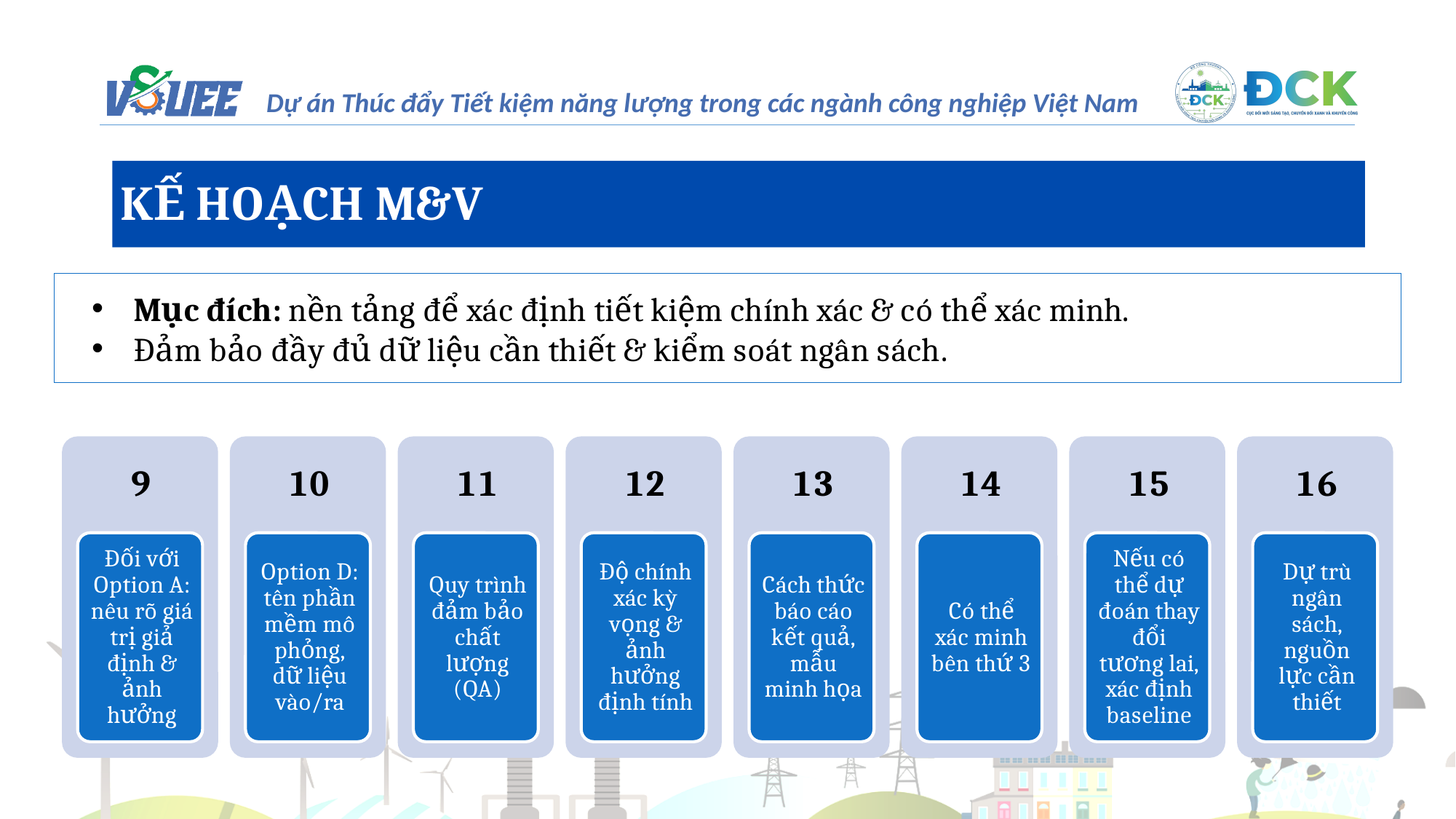

KẾ HOẠCH M&V
Mục đích: nền tảng để xác định tiết kiệm chính xác & có thể xác minh.
Đảm bảo đầy đủ dữ liệu cần thiết & kiểm soát ngân sách.
9
Đối với Option A: nêu rõ giá trị giả định & ảnh hưởng
10
Option D: tên phần mềm mô phỏng, dữ liệu vào/ra
11
Quy trình đảm bảo chất lượng (QA)
12
Độ chính xác kỳ vọng & ảnh hưởng định tính
13
Cách thức báo cáo kết quả, mẫu minh họa
14
Có thể xác minh bên thứ 3
15
Nếu có thể dự đoán thay đổi tương lai, xác định baseline
16
Dự trù ngân sách, nguồn lực cần thiết